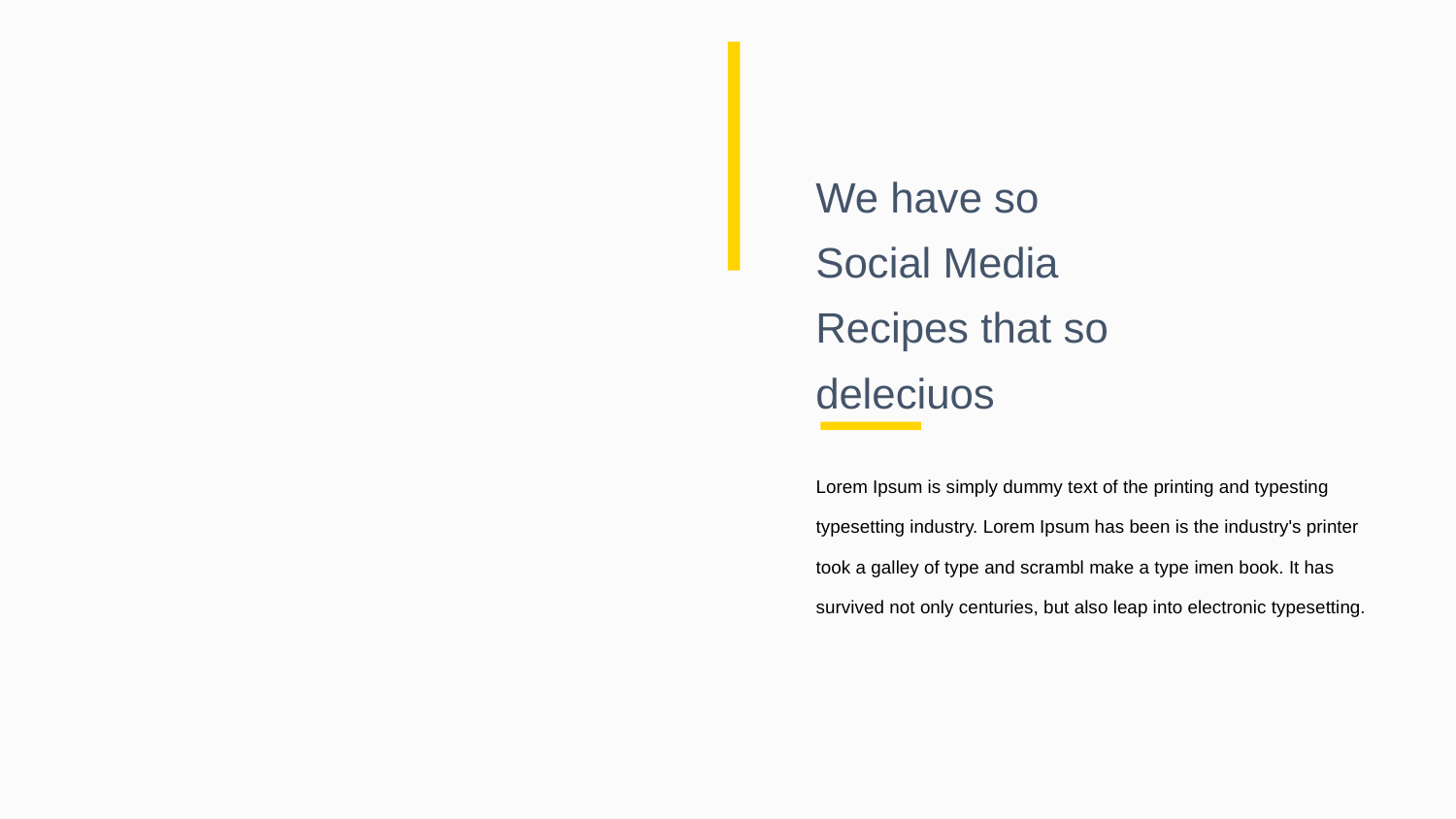

We have so
Social Media
Recipes that so
deleciuos

Lorem Ipsum is simply dummy text of the printing and typesting typesetting industry. Lorem Ipsum has been is the industry's printer took a galley of type and scrambl make a type imen book. It has survived not only centuries, but also leap into electronic typesetting.